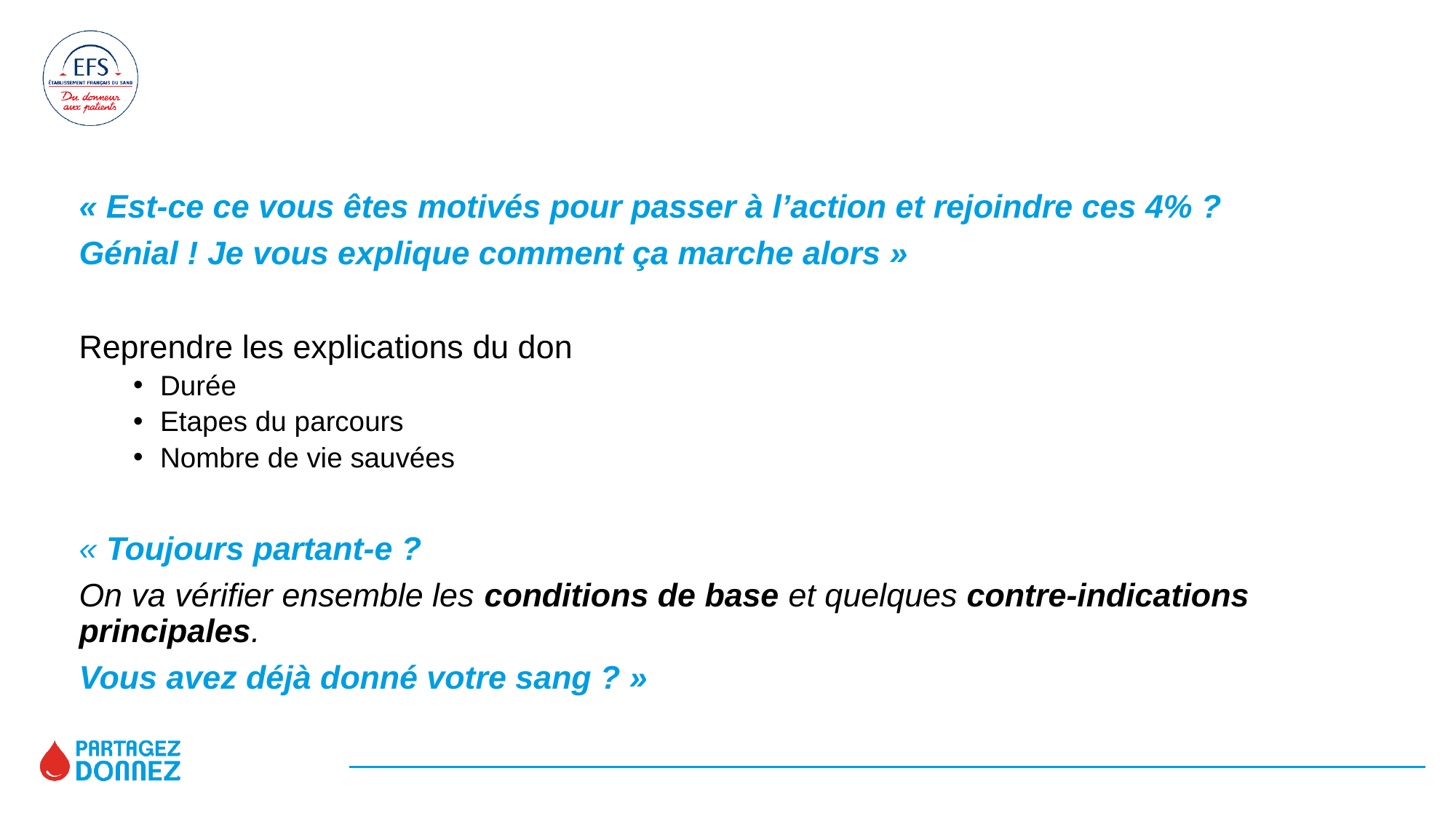

« Est-ce ce vous êtes motivés pour passer à l’action et rejoindre ces 4% ?
Génial ! Je vous explique comment ça marche alors »

Reprendre les explications du don
Durée
Etapes du parcours
Nombre de vie sauvées

« Toujours partant-e ?
On va vérifier ensemble les conditions de base et quelques contre-indications principales.
Vous avez déjà donné votre sang ? »